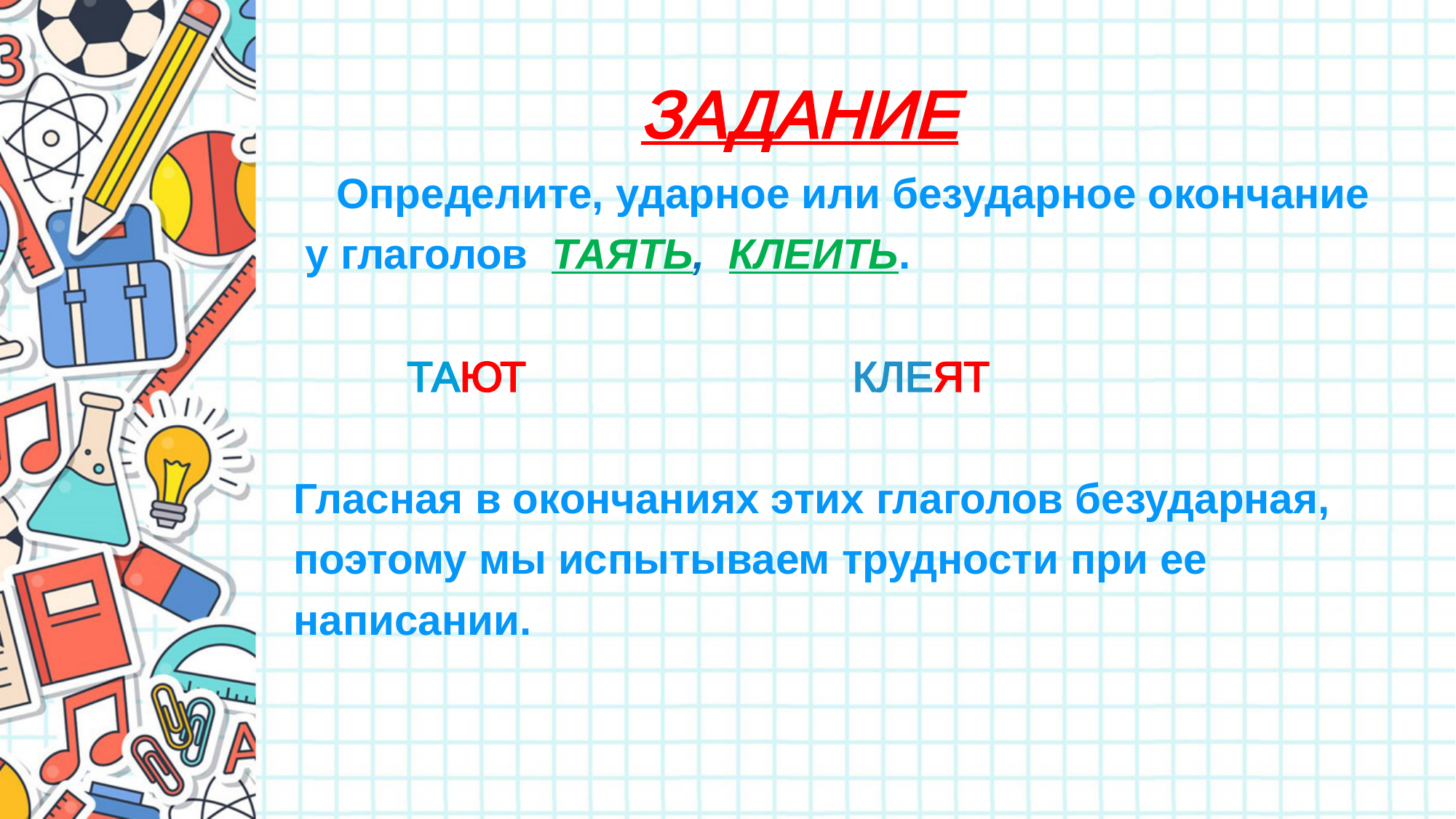

# ЗАДАНИЕ
Определите, ударное или безударное окончание
 у глаголов  ТАЯТЬ,  КЛЕИТЬ.

        ТАЮТ                       КЛЕЯТ

Гласная в окончаниях этих глаголов безударная,
поэтому мы испытываем трудности при ее
написании.